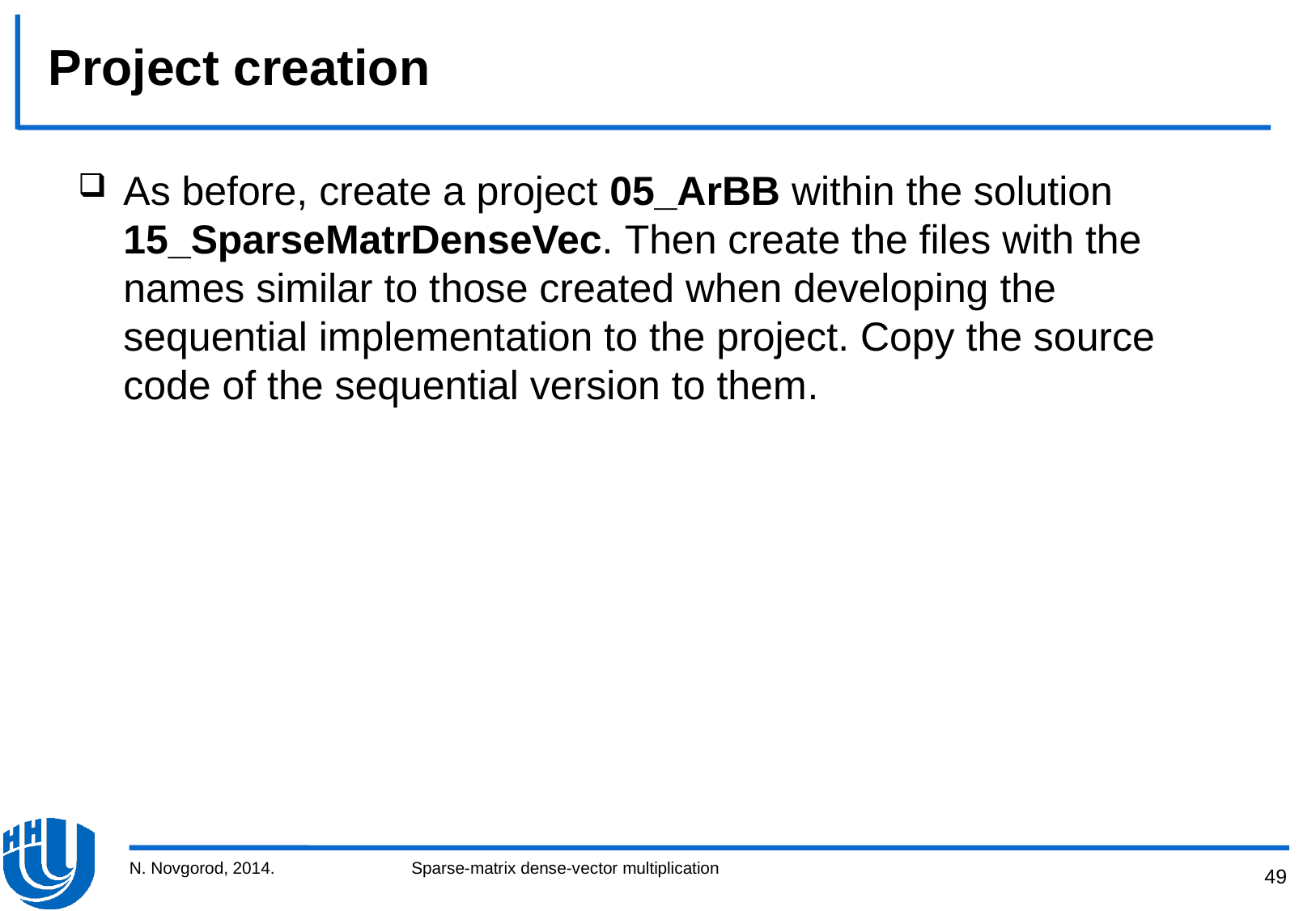

# Project creation
As before, create a project 05_ArBB within the solution  15_SparseMatrDenseVec. Then create the files with the names similar to those created when developing the sequential implementation to the project. Copy the source code of the sequential version to them.
N. Novgorod, 2014.
Sparse-matrix dense-vector multiplication